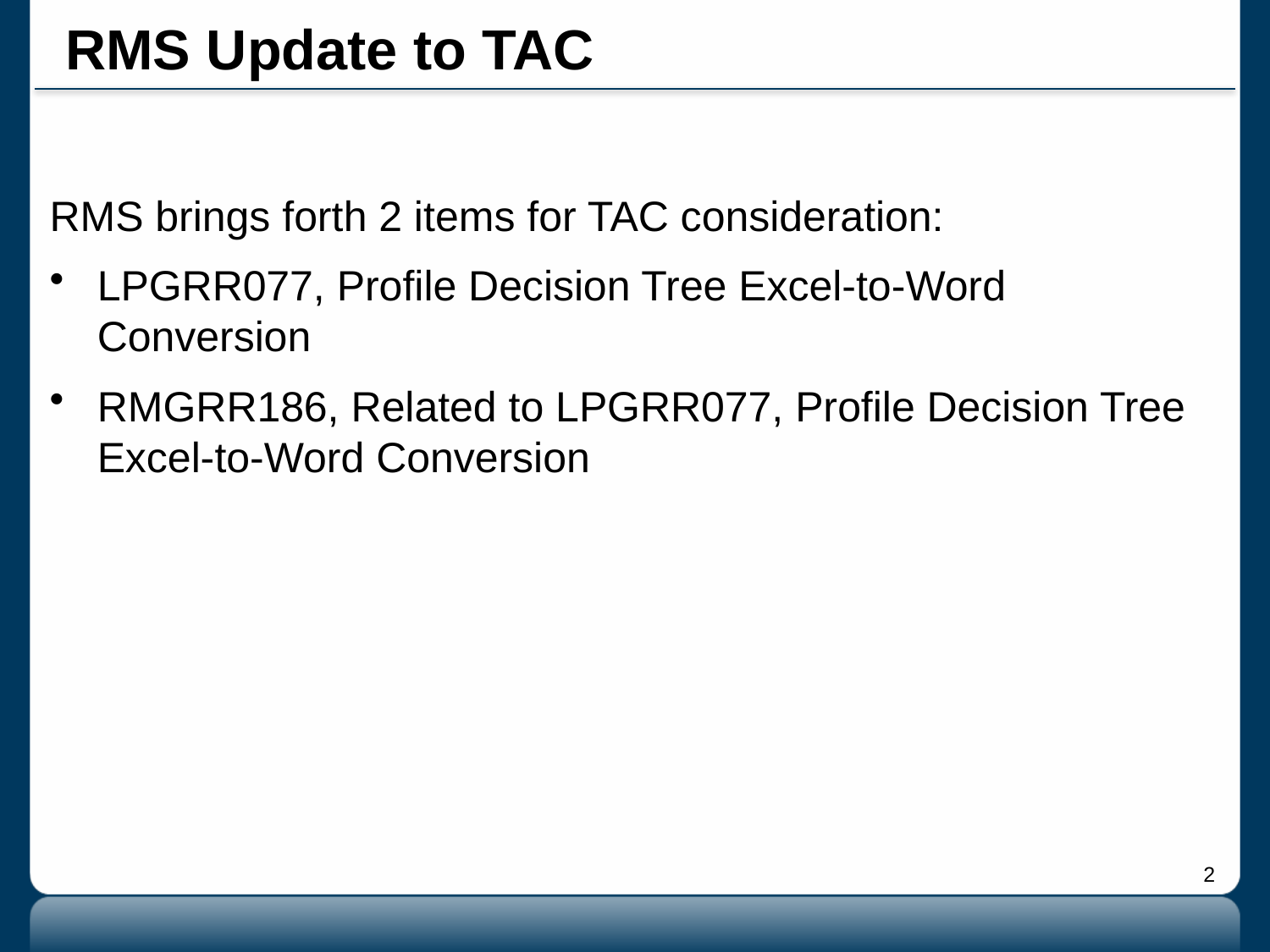

# RMS Update to TAC

RMS brings forth 2 items for TAC consideration:
LPGRR077, Profile Decision Tree Excel-to-Word Conversion
RMGRR186, Related to LPGRR077, Profile Decision Tree Excel-to-Word Conversion